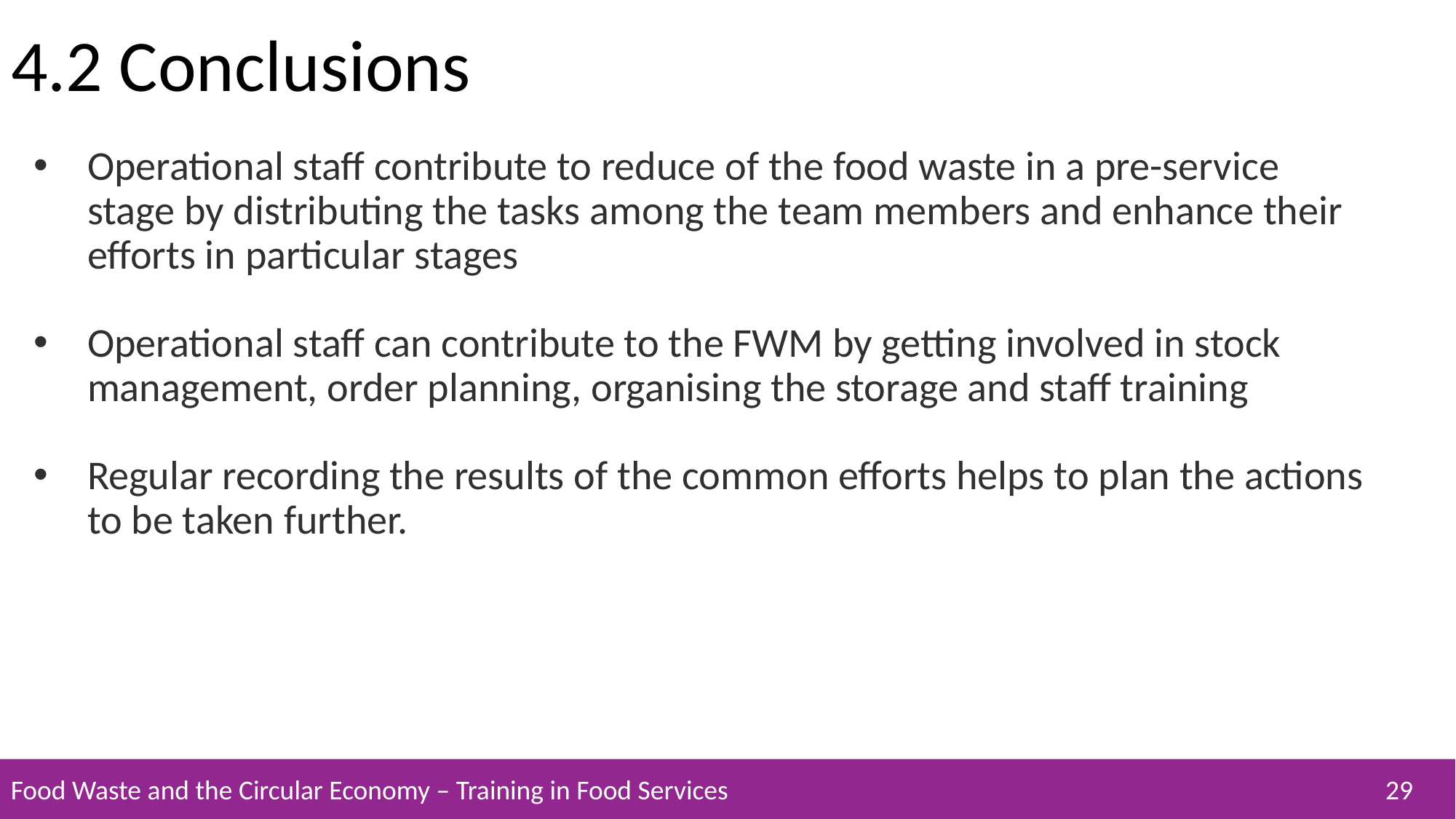

4.2 Conclusions
Operational staff contribute to reduce of the food waste in a pre-service stage by distributing the tasks among the team members and enhance their efforts in particular stages

Operational staff can contribute to the FWM by getting involved in stock management, order planning, organising the storage and staff training

Regular recording the results of the common efforts helps to plan the actions to be taken further.